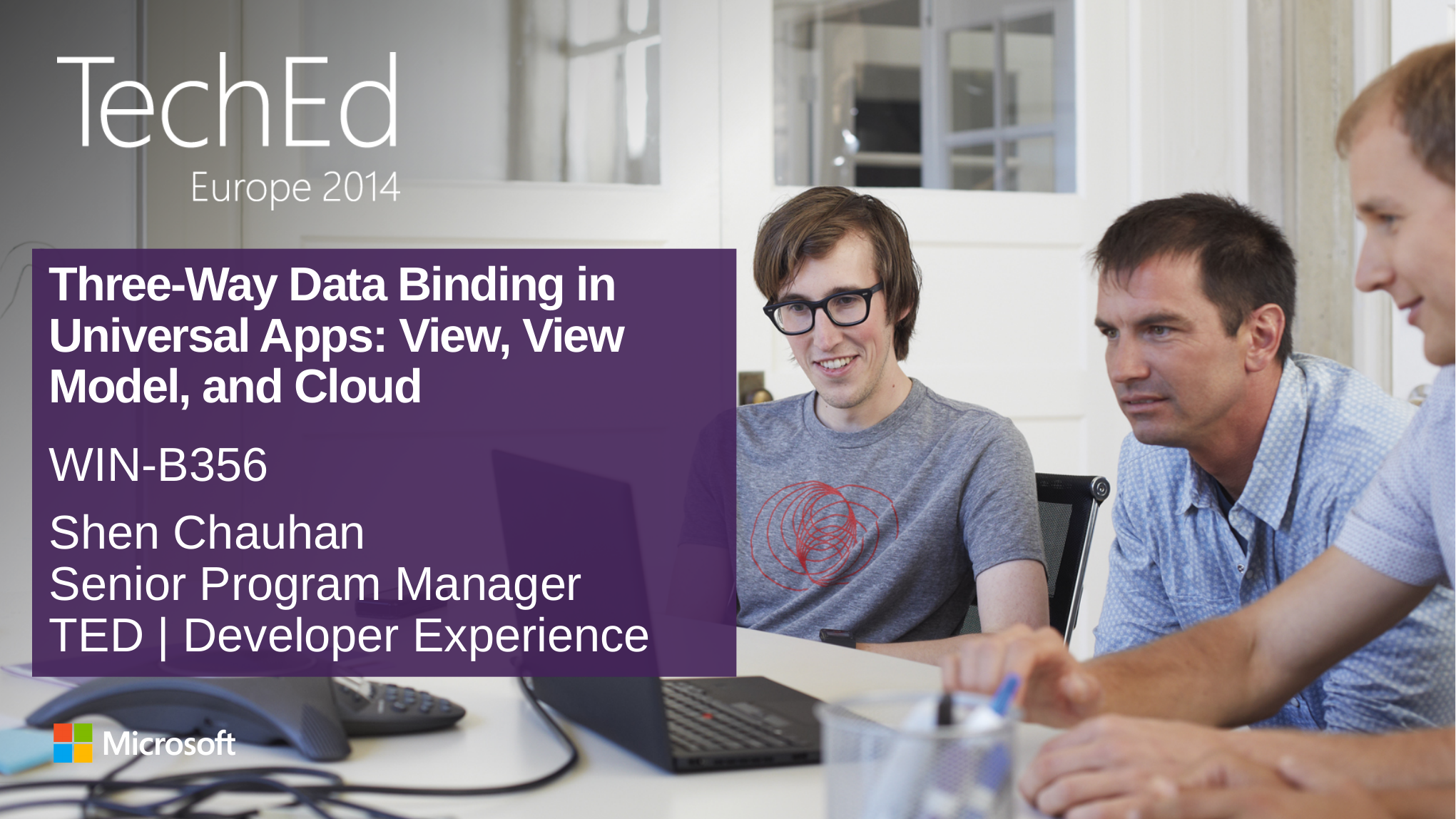

# Three-Way Data Binding in Universal Apps: View, View Model, and Cloud
WIN-B356
Shen Chauhan
Senior Program Manager
TED | Developer Experience